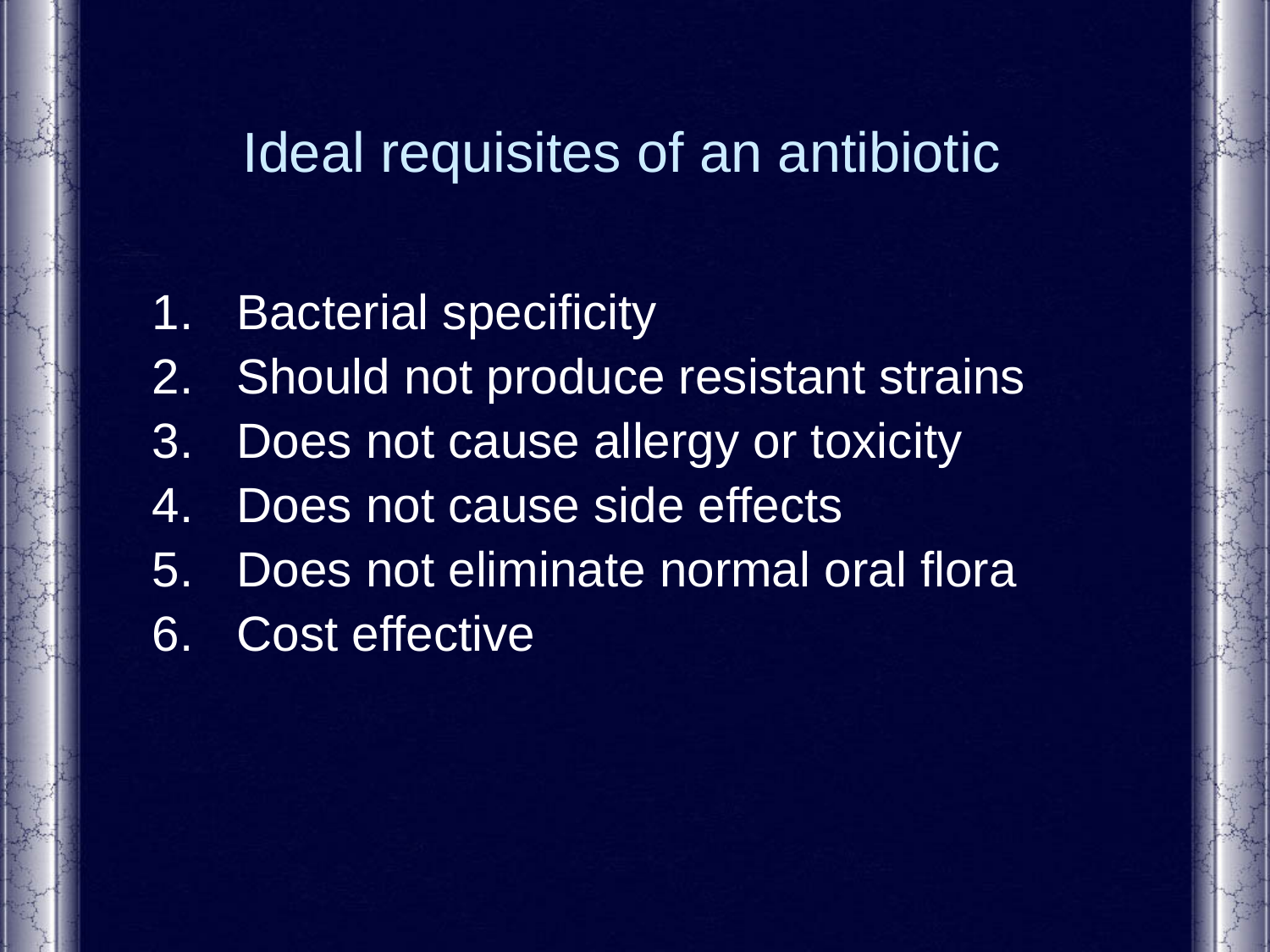

# Ideal requisites of an antibiotic
Bacterial specificity
Should not produce resistant strains
Does not cause allergy or toxicity
Does not cause side effects
Does not eliminate normal oral flora
Cost effective